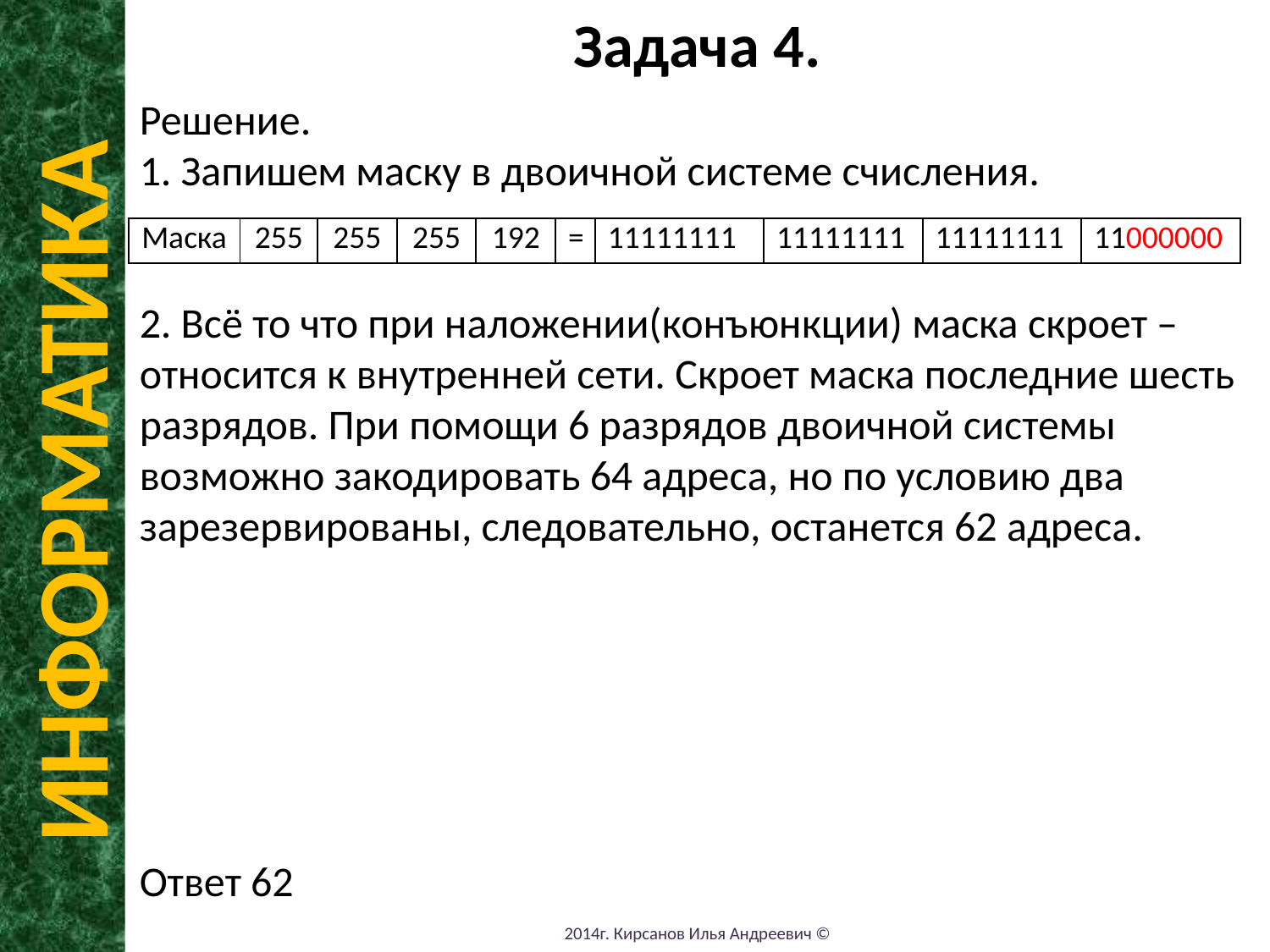

Задача 4.

Решение.
1. Запишем маску в двоичной системе счисления.

2. Всё то что при наложении(конъюнкции) маска скроет – относится к внутренней сети. Скроет маска последние шесть разрядов. При помощи 6 разрядов двоичной системы возможно закодировать 64 адреса, но по условию два зарезервированы, следовательно, останется 62 адреса.

Ответ 62

| Маска | 255 | 255 | 255 | 192 | = | 11111111 | 11111111 | 11111111 | 11000000 |
| --- | --- | --- | --- | --- | --- | --- | --- | --- | --- |
ИНФОРМАТИКА
2014г. Кирсанов Илья Андреевич ©